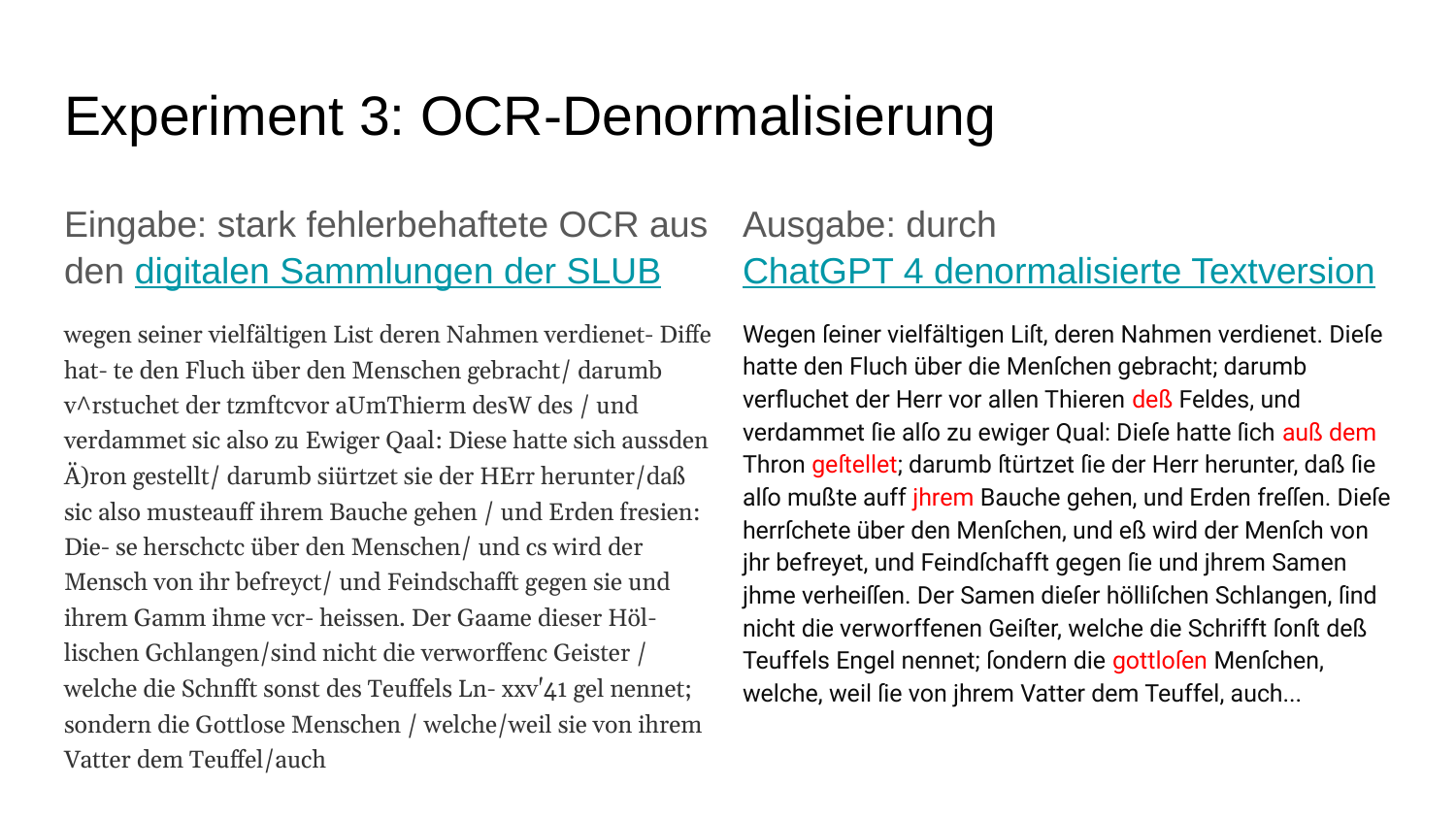

# Experiment 3: OCR-Denormalisierung
Eingabe: stark fehlerbehaftete OCR aus den digitalen Sammlungen der SLUB
wegen seiner vielfältigen List deren Nahmen verdienet- Diffe hat- te den Fluch über den Menschen gebracht/ darumb v^rstuchet der tzmftcvor aUmThierm desW des / und verdammet sic also zu Ewiger Qaal: Diese hatte sich aussden Ä)ron gestellt/ darumb siürtzet sie der HErr herunter/daß sic also musteauff ihrem Bauche gehen / und Erden fresien: Die- se herschctc über den Menschen/ und cs wird der Mensch von ihr befreyct/ und Feindschafft gegen sie und ihrem Gamm ihme vcr- heissen. Der Gaame dieser Höl- lischen Gchlangen/sind nicht die verworffenc Geister / welche die Schnfft sonst des Teuffels Ln- xxv'41 gel nennet; sondern die Gottlose Menschen / welche/weil sie von ihrem Vatter dem Teuffel/auch
Ausgabe: durch ChatGPT 4 denormalisierte Textversion
Wegen ſeiner vielfältigen Liſt, deren Nahmen verdienet. Dieſe hatte den Fluch über die Menſchen gebracht; darumb verfluchet der Herr vor allen Thieren deß Feldes, und verdammet ſie alſo zu ewiger Qual: Dieſe hatte ſich auß dem Thron geſtellet; darumb ſtürtzet ſie der Herr herunter, daß ſie alſo mußte auff jhrem Bauche gehen, und Erden freſſen. Dieſe herrſchete über den Menſchen, und eß wird der Menſch von jhr befreyet, und Feindſchafft gegen ſie und jhrem Samen jhme verheiſſen. Der Samen dieſer hölliſchen Schlangen, ſind nicht die verworffenen Geiſter, welche die Schrifft ſonſt deß Teuffels Engel nennet; ſondern die gottloſen Menſchen, welche, weil ſie von jhrem Vatter dem Teuffel, auch...